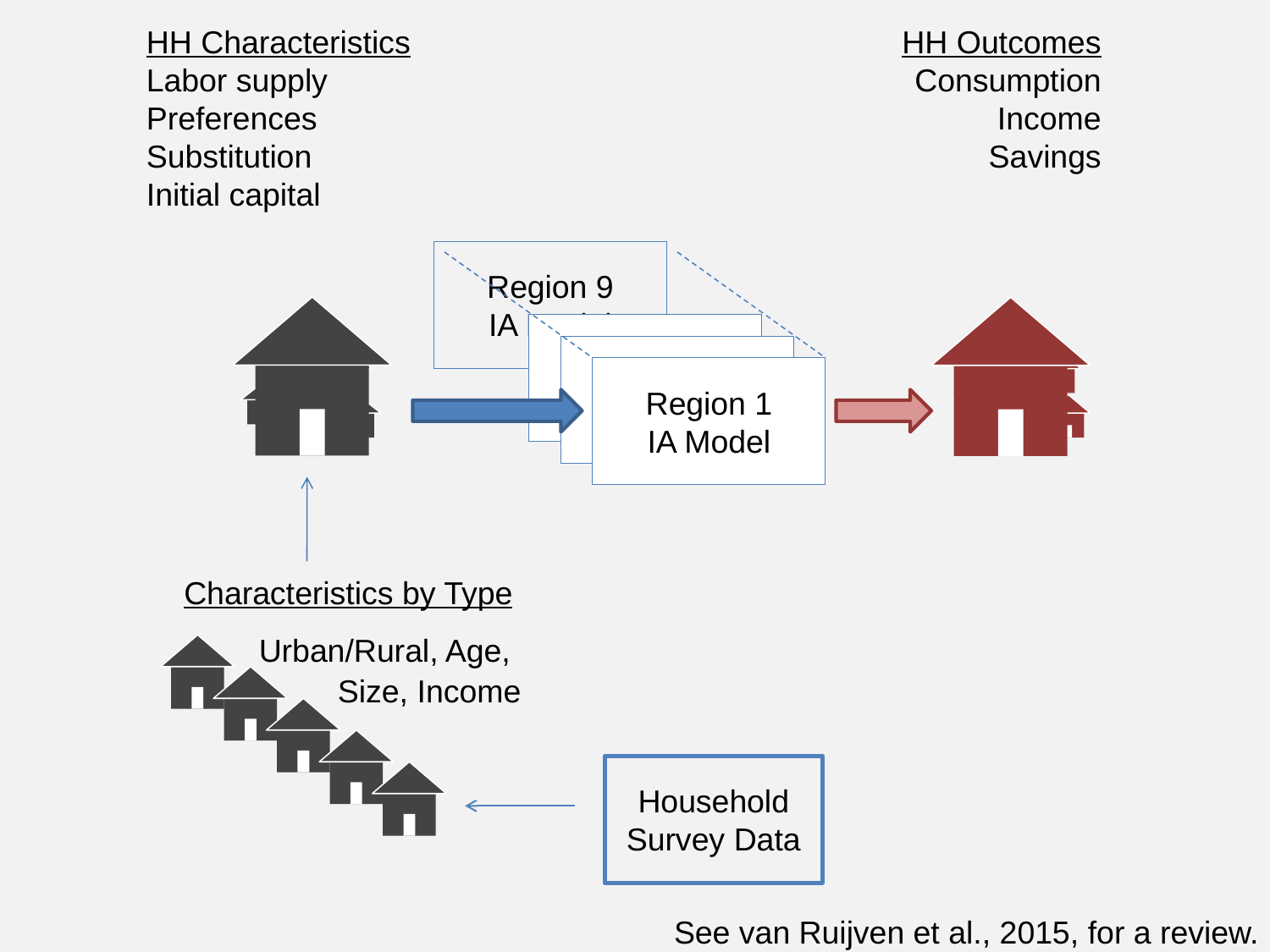

HH Characteristics
Labor supply
Preferences
Substitution
Initial capital
HH Outcomes
Consumption
 Income
Savings
Region 9
IA Model
PET Model
Region 1
PET Model
Region 1
Region 1
IA Model

Characteristics by Type

Urban/Rural, Age,
Size, Income
Household
Survey Data
See van Ruijven et al., 2015, for a review.